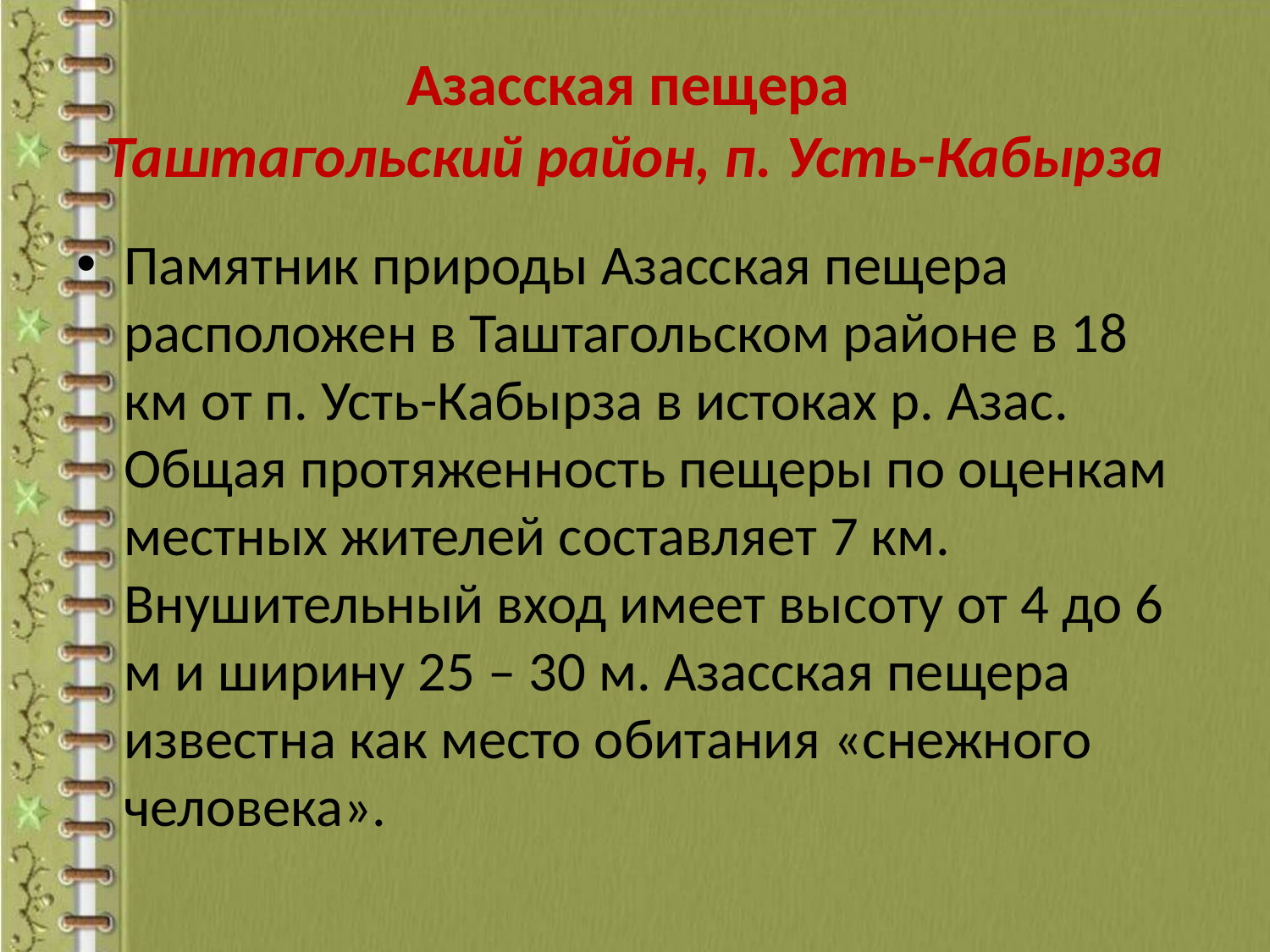

# Азасская пещера Таштагольский район, п. Усть-Кабырза
Памятник природы Азасская пещера расположен в Таштагольском районе в 18 км от п. Усть-Кабырза в истоках р. Азас. Общая протяженность пещеры по оценкам местных жителей составляет 7 км. Внушительный вход имеет высоту от 4 до 6 м и ширину 25 – 30 м. Азасская пещера известна как место обитания «снежного человека».